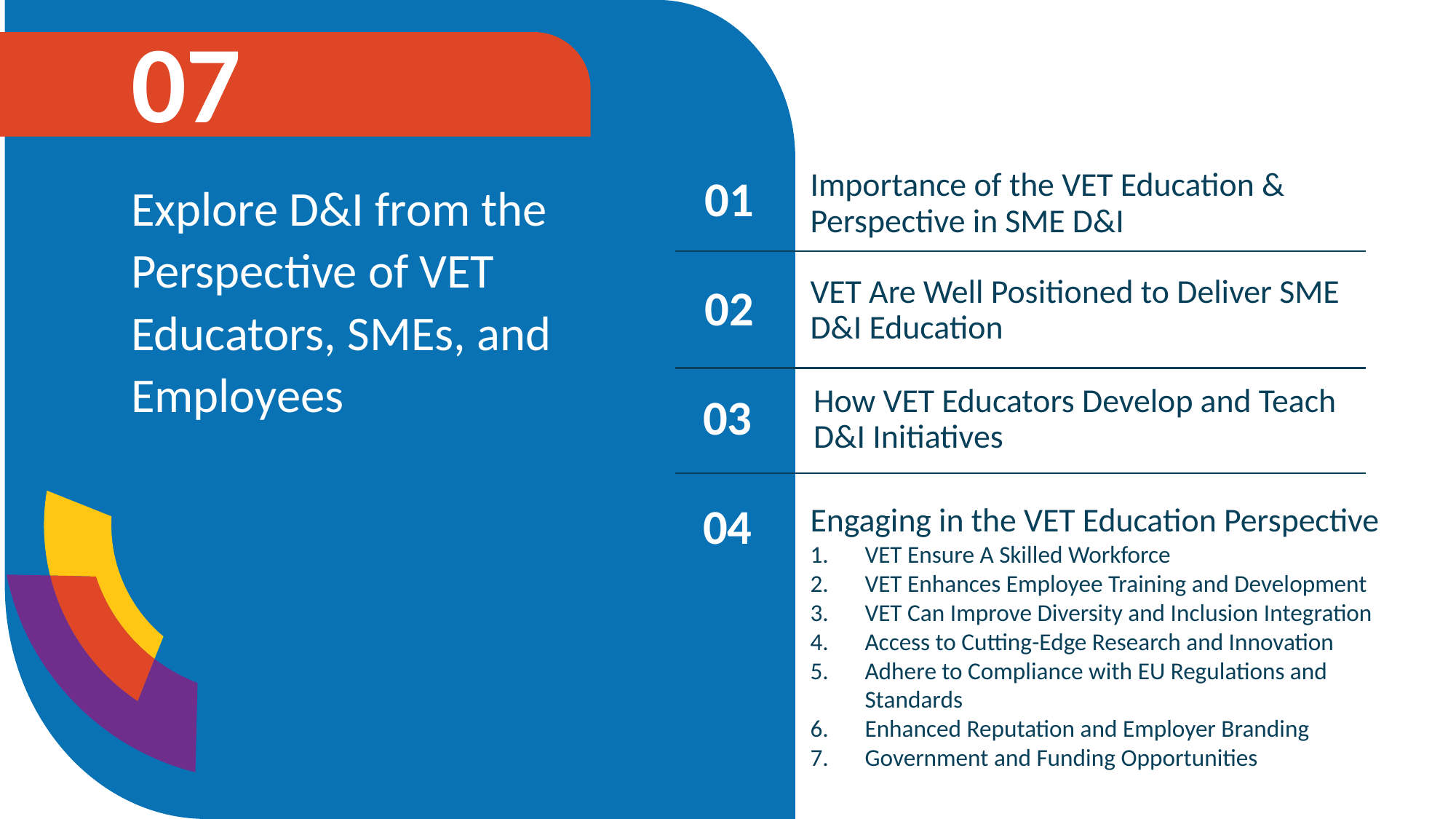

07
01
Importance of the VET Education & Perspective in SME D&I
Explore D&I from the Perspective of VET Educators, SMEs, and Employees

VET Are Well Positioned to Deliver SME D&I Education
02
03
How VET Educators Develop and Teach D&I Initiatives
04
Engaging in the VET Education Perspective
VET Ensure A Skilled Workforce
VET Enhances Employee Training and Development
VET Can Improve Diversity and Inclusion Integration
Access to Cutting-Edge Research and Innovation
Adhere to Compliance with EU Regulations and Standards
Enhanced Reputation and Employer Branding
Government and Funding Opportunities